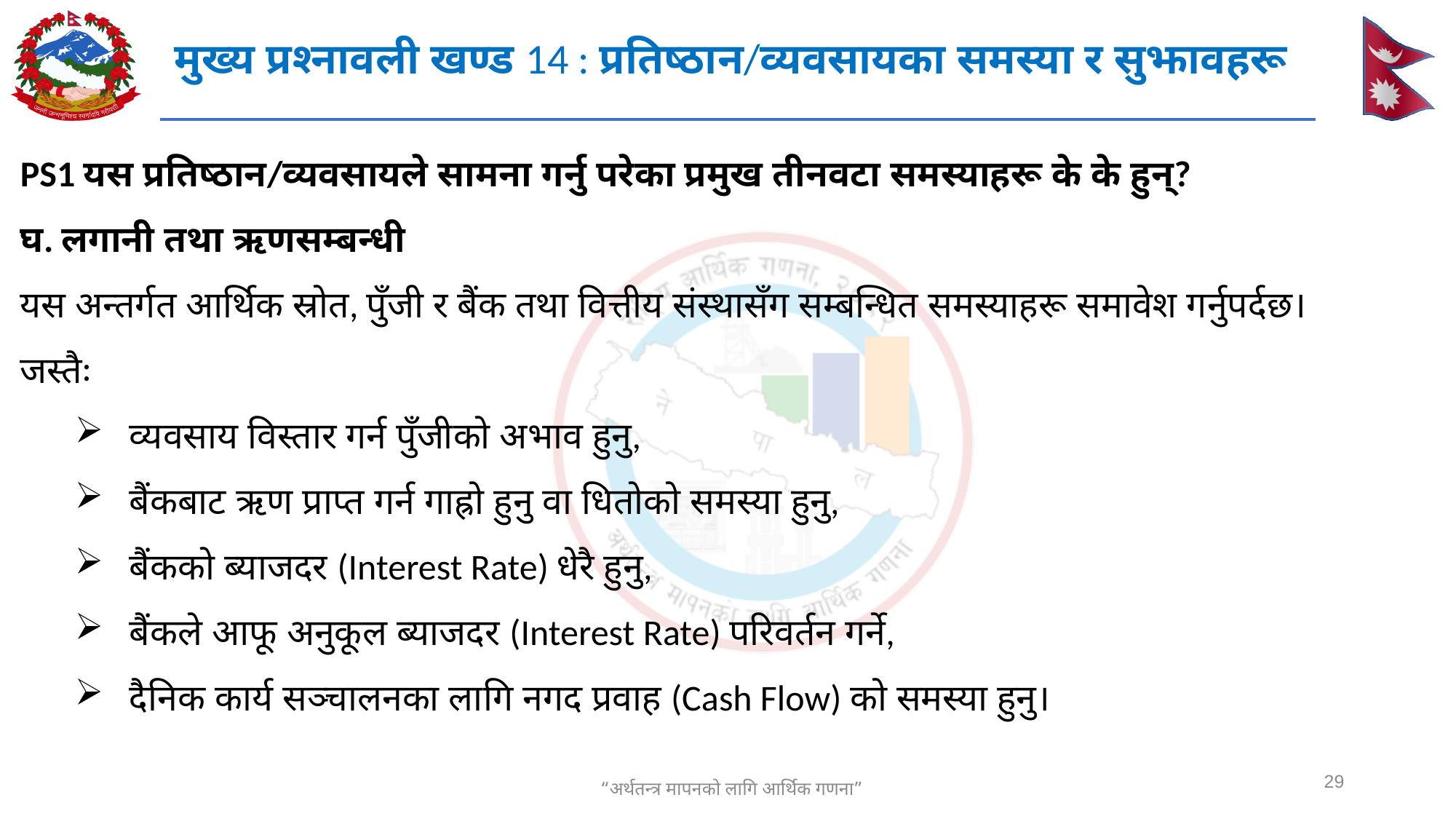

# मुख्य प्रश्नावली खण्ड 14 : प्रतिष्ठान/व्यवसायका समस्या र सुझावहरू
PS1 यस प्रतिष्ठान/व्यवसायले सामना गर्नु परेका प्रमुख तीनवटा समस्याहरू के के हुन्?
घ. लगानी तथा ऋणसम्बन्धी
यस अन्तर्गत आर्थिक स्रोत, पुँजी र बैंक तथा वित्तीय संस्थासँग सम्बन्धित समस्याहरू समावेश गर्नुपर्दछ।
जस्तैः
व्यवसाय विस्तार गर्न पुँजीको अभाव हुनु,
बैंकबाट ऋण प्राप्त गर्न गाह्रो हुनु वा धितोको समस्या हुनु,
बैंकको ब्याजदर (Interest Rate) धेरै हुनु,
बैंकले आफू अनुकूल ब्याजदर (Interest Rate) परिवर्तन गर्ने,
दैनिक कार्य सञ्चालनका लागि नगद प्रवाह (Cash Flow) को समस्या हुनु।

29
“अर्थतन्त्र मापनको लागि आर्थिक गणना”